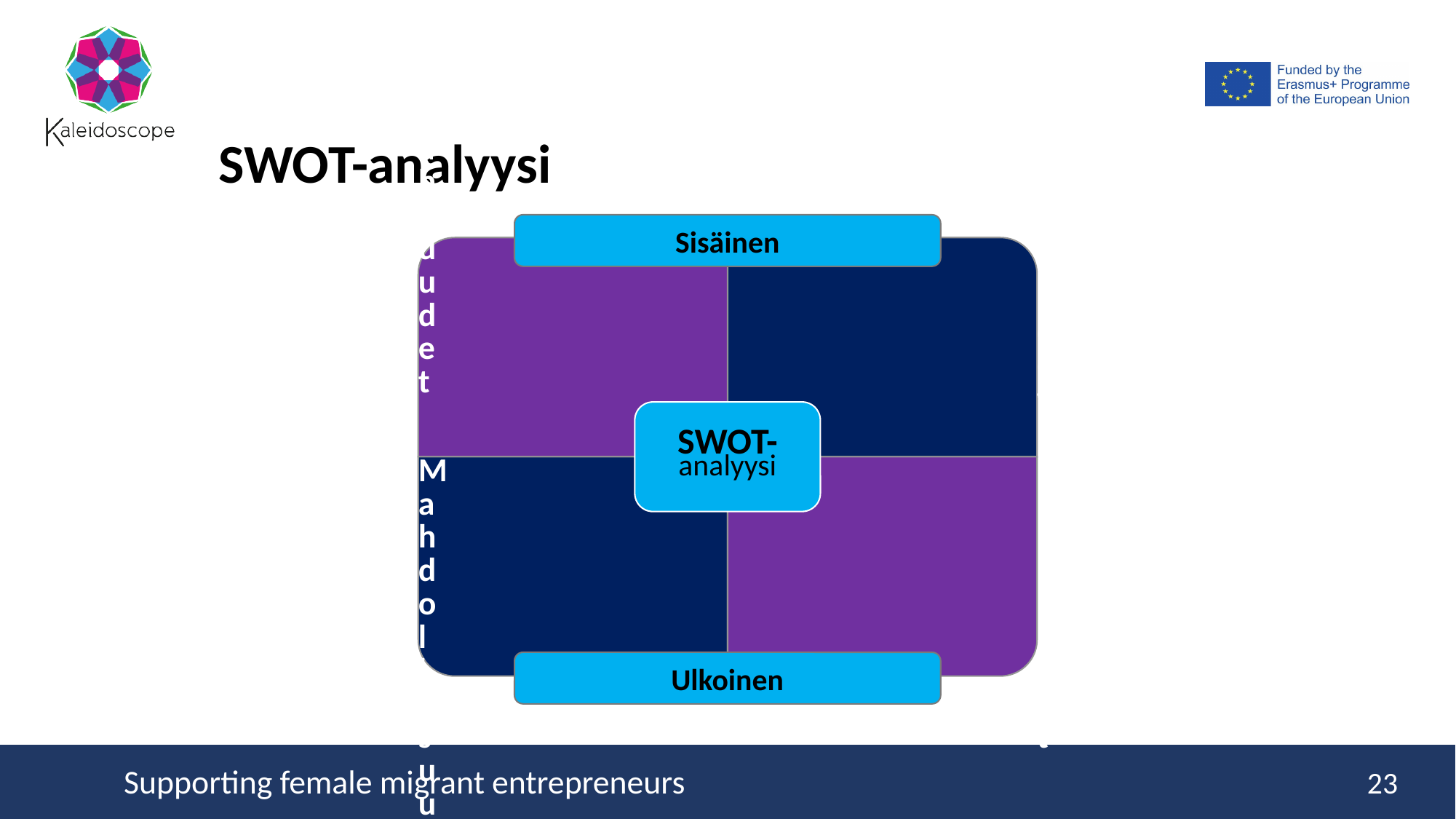

SWOT-analyysi
Sisäinen
SWOT-
analyysi
Vahvuudet
Heikkoudet
Uhat
Ulkoinen
23